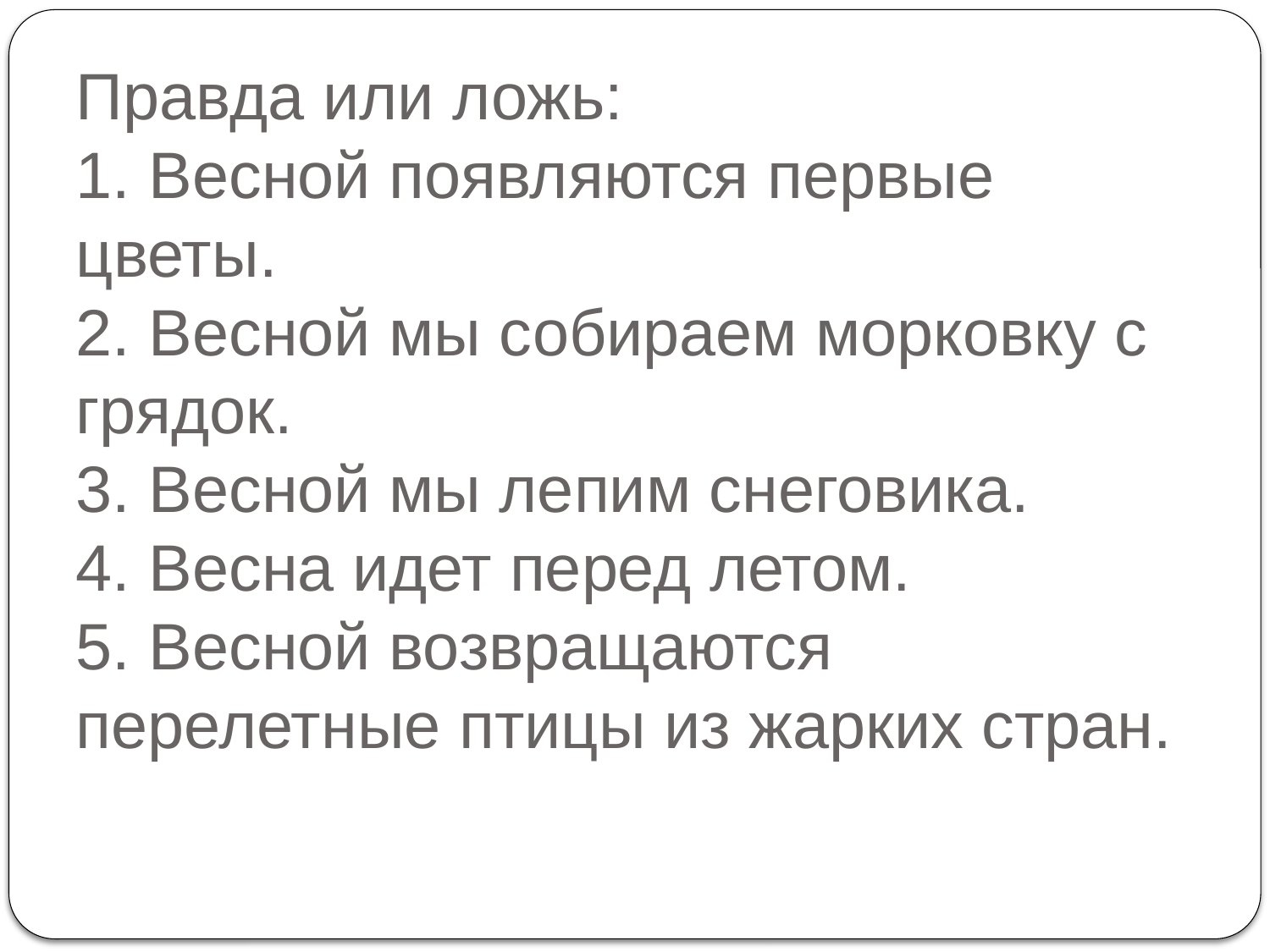

# Правда или ложь: 1. Весной появляются первые цветы. 2. Весной мы собираем морковку с грядок. 3. Весной мы лепим снеговика. 4. Весна идет перед летом. 5. Весной возвращаются перелетные птицы из жарких стран.